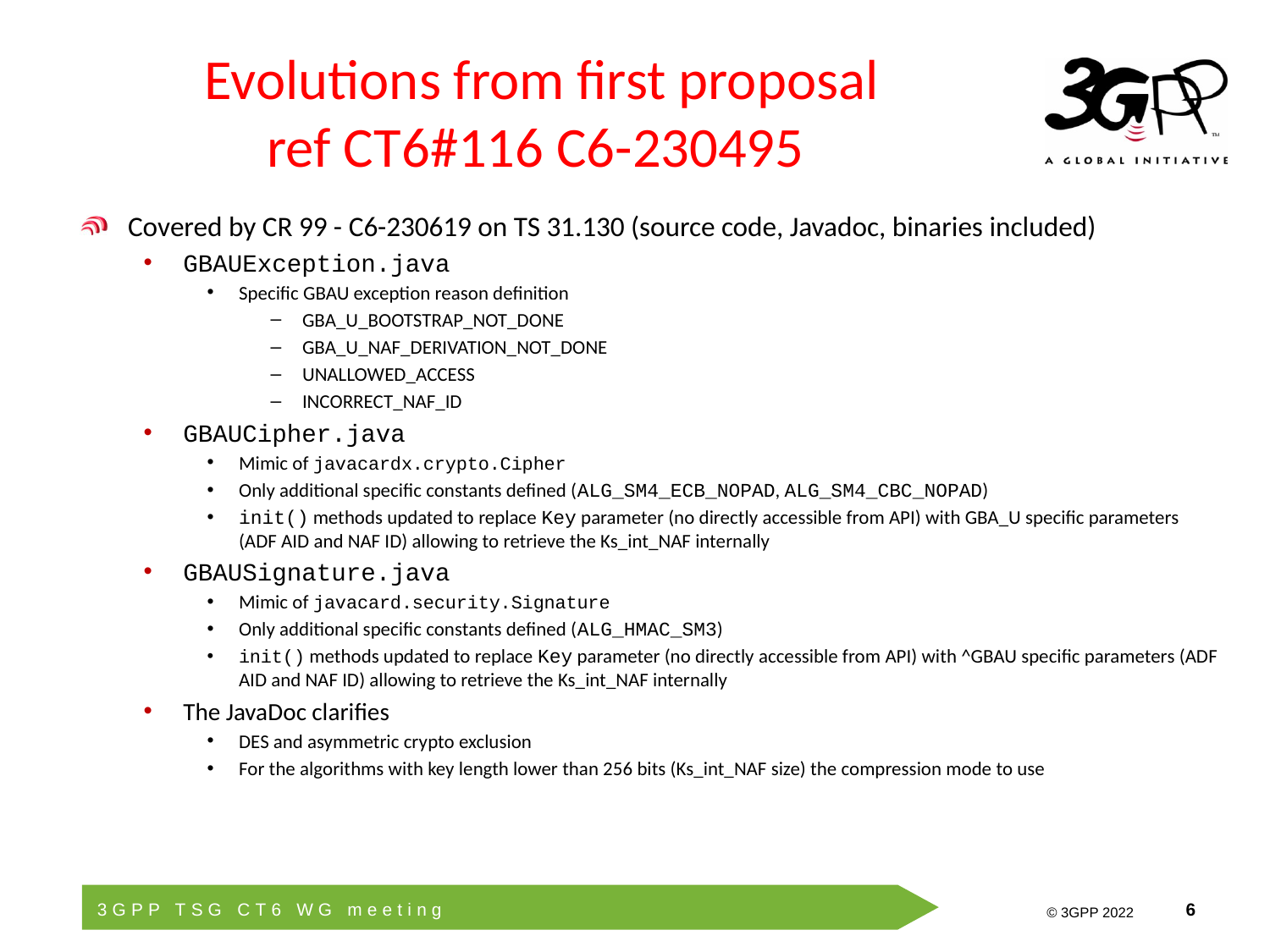

# Evolutions from first proposal ref CT6#116 C6-230495
Covered by CR 99 - C6-230619 on TS 31.130 (source code, Javadoc, binaries included)
GBAUException.java
Specific GBAU exception reason definition
GBA_U_BOOTSTRAP_NOT_DONE
GBA_U_NAF_DERIVATION_NOT_DONE
UNALLOWED_ACCESS
INCORRECT_NAF_ID
GBAUCipher.java
Mimic of javacardx.crypto.Cipher
Only additional specific constants defined (ALG_SM4_ECB_NOPAD, ALG_SM4_CBC_NOPAD)
init() methods updated to replace Key parameter (no directly accessible from API) with GBA_U specific parameters (ADF AID and NAF ID) allowing to retrieve the Ks_int_NAF internally
GBAUSignature.java
Mimic of javacard.security.Signature
Only additional specific constants defined (ALG_HMAC_SM3)
init() methods updated to replace Key parameter (no directly accessible from API) with ^GBAU specific parameters (ADF AID and NAF ID) allowing to retrieve the Ks_int_NAF internally
The JavaDoc clarifies
DES and asymmetric crypto exclusion
For the algorithms with key length lower than 256 bits (Ks_int_NAF size) the compression mode to use